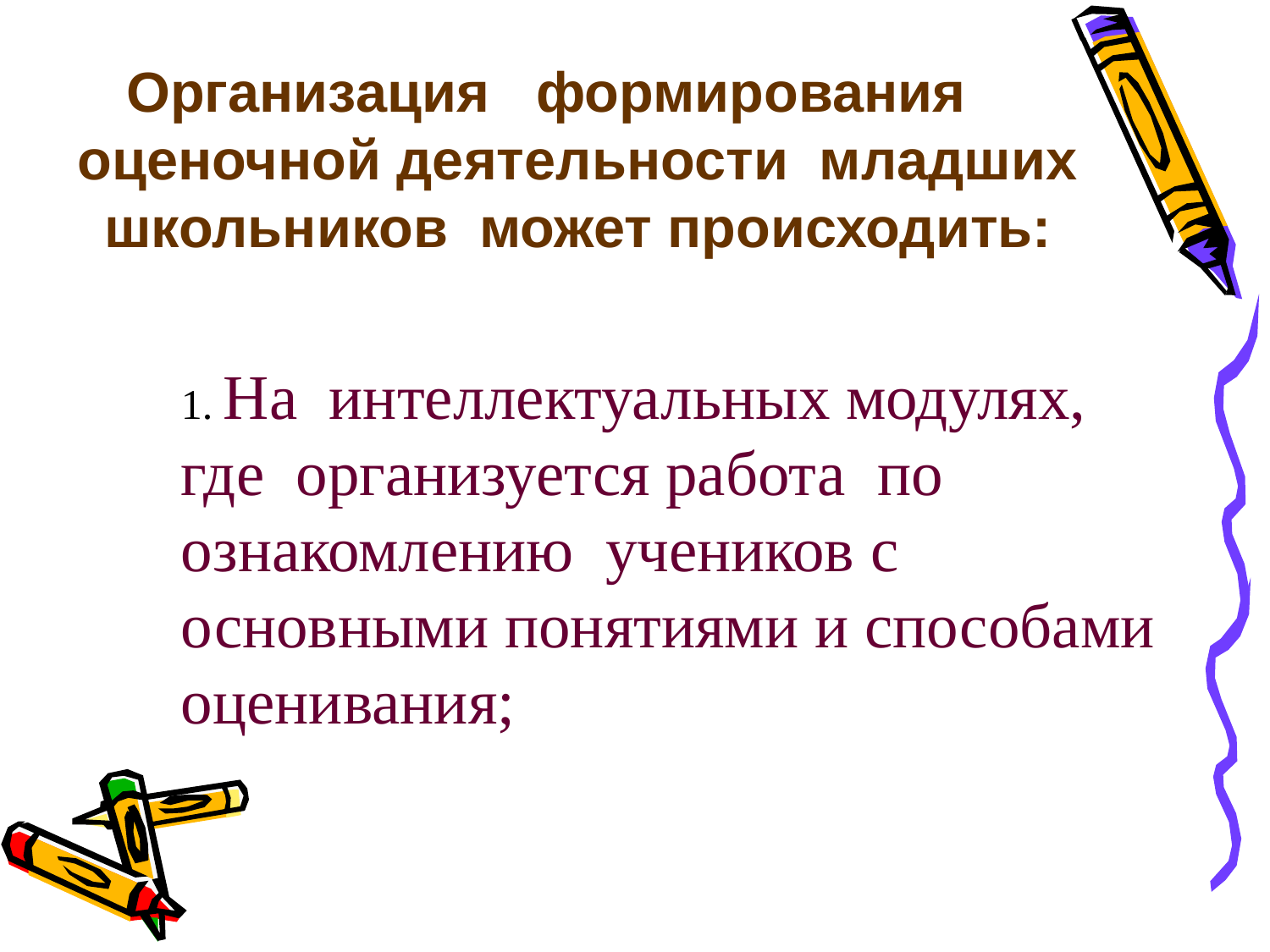

#
Организация   формирования  оценочной деятельности  младших школьников  может происходить:
1. На  интеллектуальных модулях,  где  организуется работа  по ознакомлению  учеников с основными понятиями и способами оценивания;